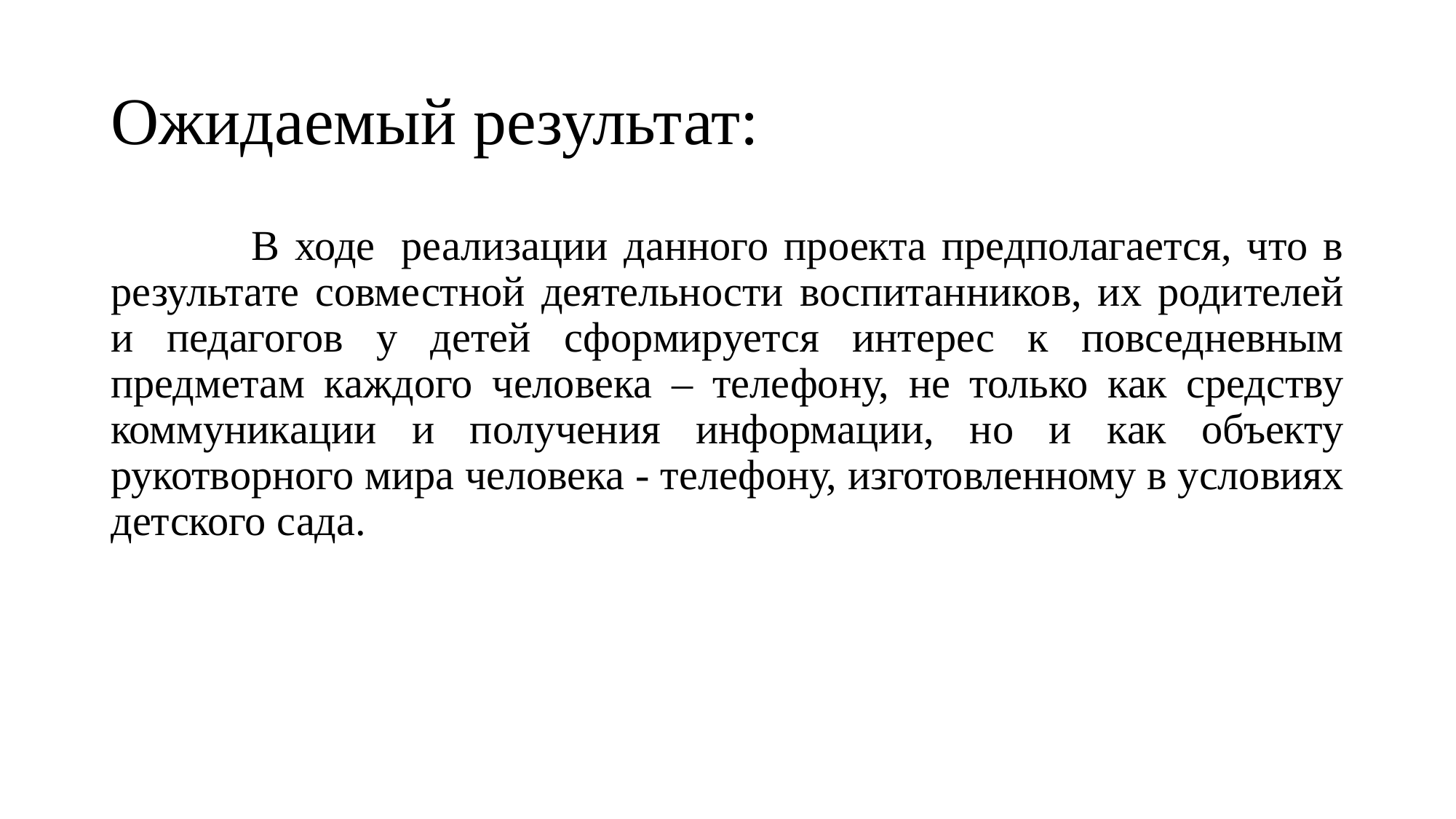

# Ожидаемый результат:
         В ходе  реализации данного проекта предполагается, что в результате совместной деятельности воспитанников, их родителей и педагогов у детей сформируется интерес к повседневным предметам каждого человека – телефону, не только как средству коммуникации и получения информации, но и как объекту рукотворного мира человека - телефону, изготовленному в условиях детского сада.